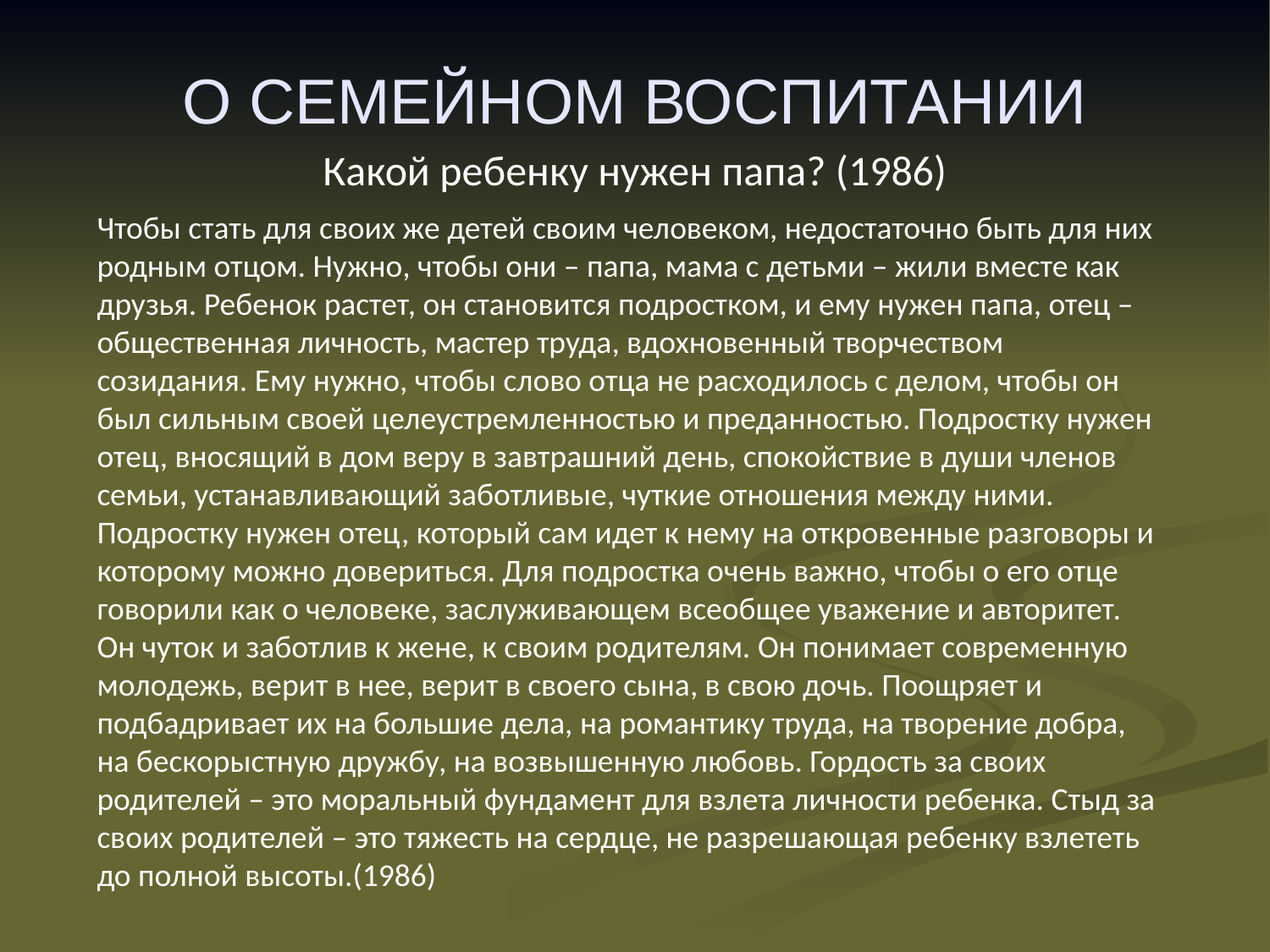

# О СЕМЕЙНОМ ВОСПИТАНИИ
Какой ребенку нужен папа? (1986)
Чтобы стать для своих же детей своим человеком, недостаточно быть для них родным отцом. Нужно, чтобы они – папа, мама с детьми – жили вместе как друзья. Ребенок растет, он становится подростком, и ему нужен папа, отец – общественная личность, мастер труда, вдохновенный творчеством созидания. Ему нужно, чтобы слово отца не расходилось с делом, чтобы он был сильным своей целеустремленностью и преданностью. Подростку нужен отец, вносящий в дом веру в завтрашний день, спокойствие в души членов семьи, устанавливающий заботливые, чуткие отношения между ними. Подростку нужен отец, который сам идет к нему на откровенные разговоры и которому можно довериться. Для подростка очень важно, чтобы о его отце говорили как о человеке, заслуживающем всеобщее уважение и авторитет. Он чуток и заботлив к жене, к своим родителям. Он понимает современную молодежь, верит в нее, верит в своего сына, в свою дочь. Поощряет и подбадривает их на большие дела, на романтику труда, на творение добра, на бескорыстную дружбу, на возвышенную любовь. Гордость за своих родителей – это моральный фундамент для взлета личности ребенка. Стыд за своих родителей – это тяжесть на сердце, не разрешающая ребенку взлететь до полной высоты.(1986)